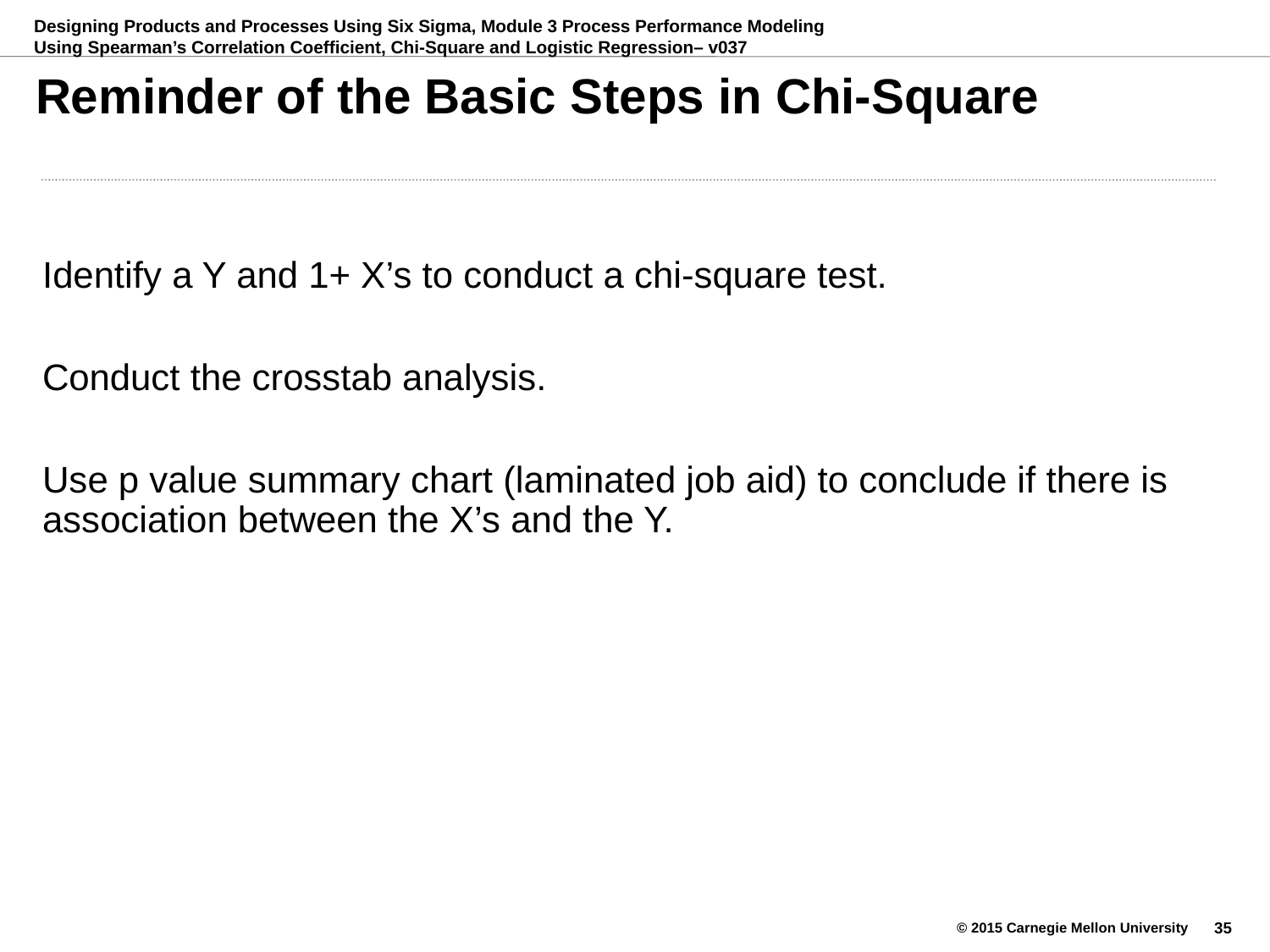

# Reminder of the Basic Steps in Chi-Square

Identify a Y and 1+ X’s to conduct a chi-square test.

Conduct the crosstab analysis.

Use p value summary chart (laminated job aid) to conclude if there is association between the X’s and the Y.